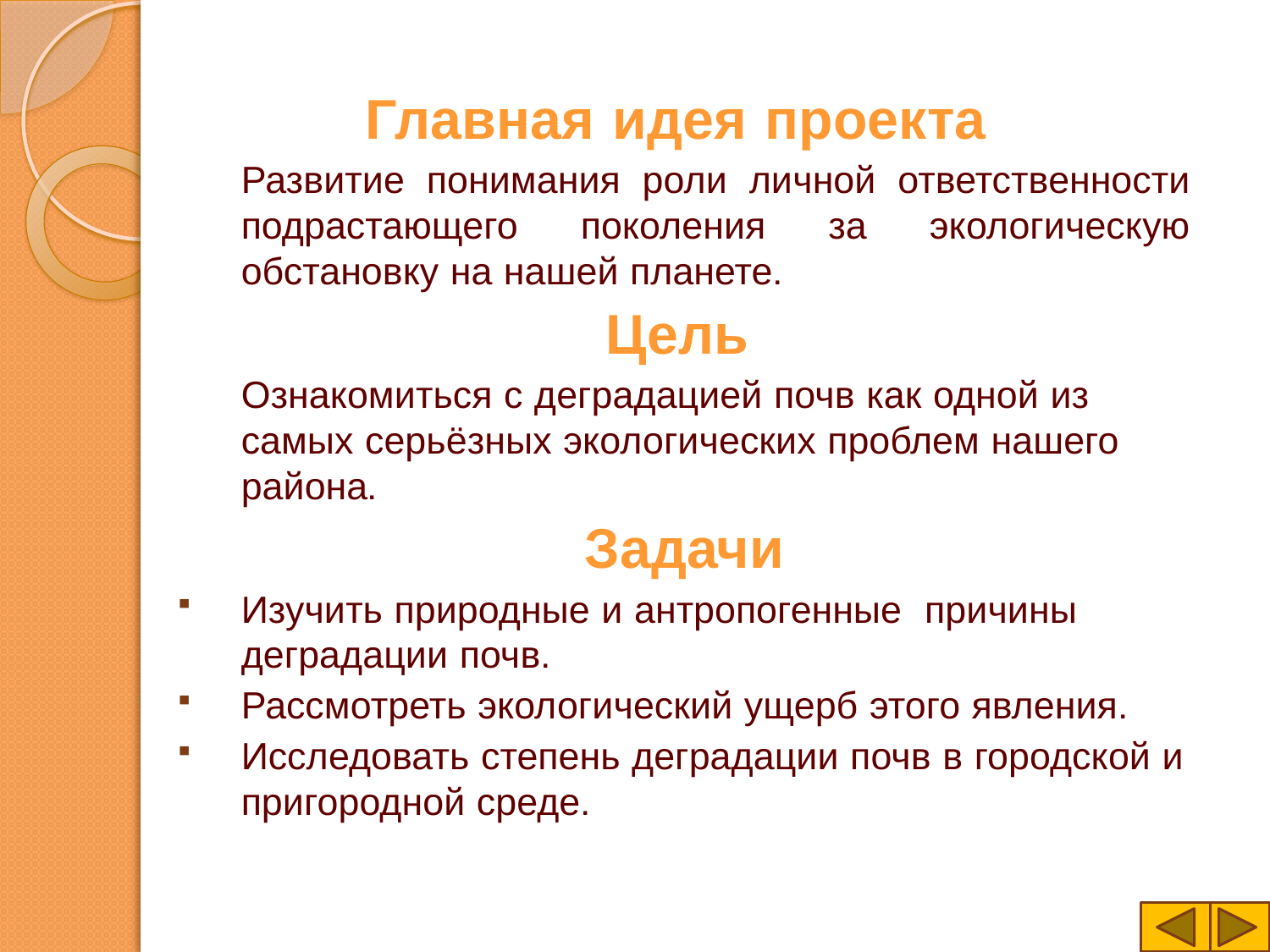

Главная идея проекта
		Развитие понимания роли личной ответственности подрастающего поколения за экологическую обстановку на нашей планете.
Цель
		Ознакомиться с деградацией почв как одной из самых серьёзных экологических проблем нашего района.
Задачи
Изучить природные и антропогенные  причины деградации почв.
Рассмотреть экологический ущерб этого явления.
Исследовать степень деградации почв в городской и пригородной среде.